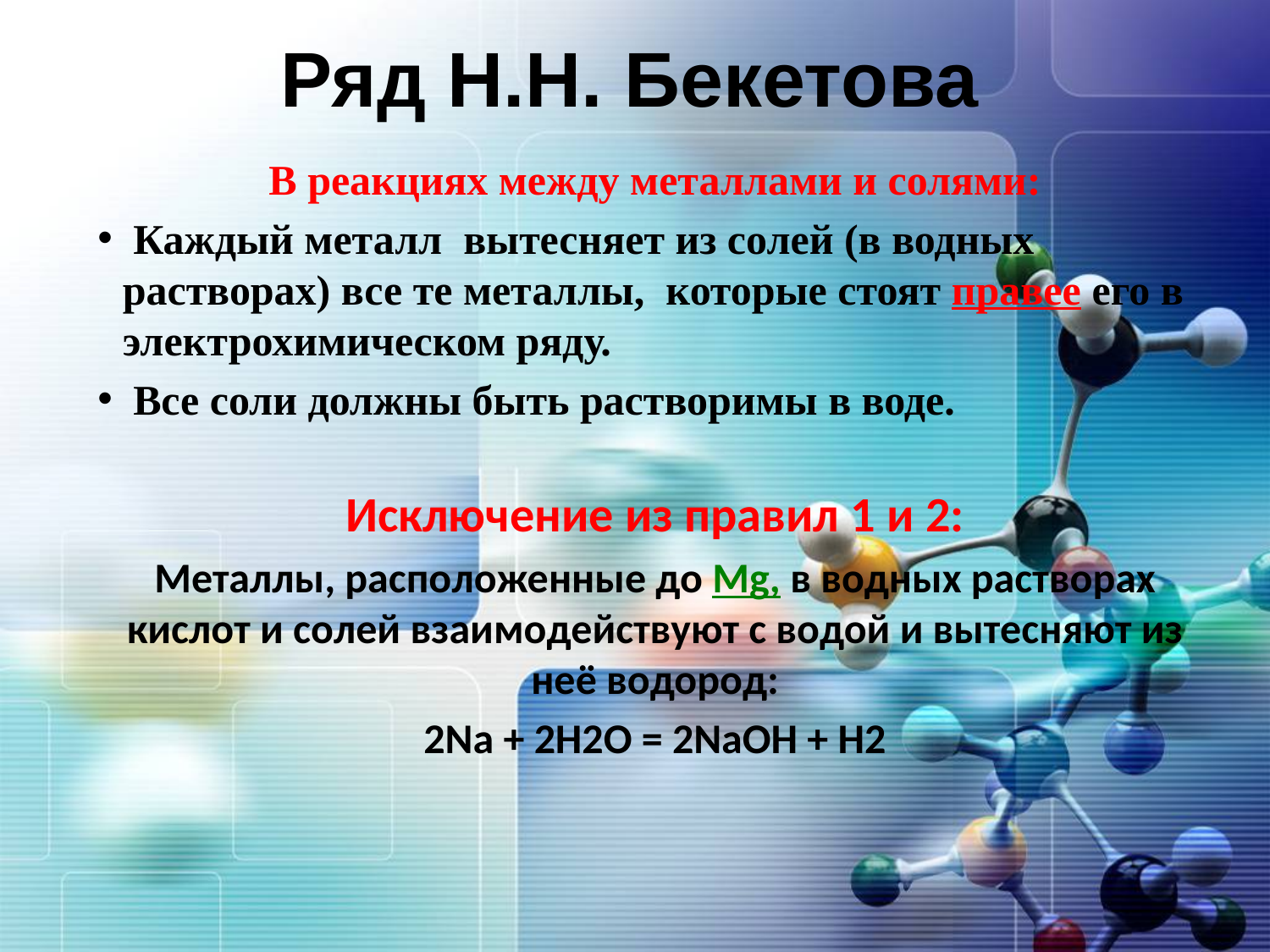

# Ряд Н.Н. Бекетова
В реакциях между металлами и солями:
 Каждый металл  вытесняет из солей (в водных растворах) все те металлы,  которые стоят правее его в электрохимическом ряду.
 Все соли должны быть растворимы в воде.

Исключение из правил 1 и 2:
Металлы, расположенные до Mg, в водных растворах кислот и солей взаимодействуют с водой и вытесняют из неё водород:
2Na + 2H2O = 2NaOH + H2